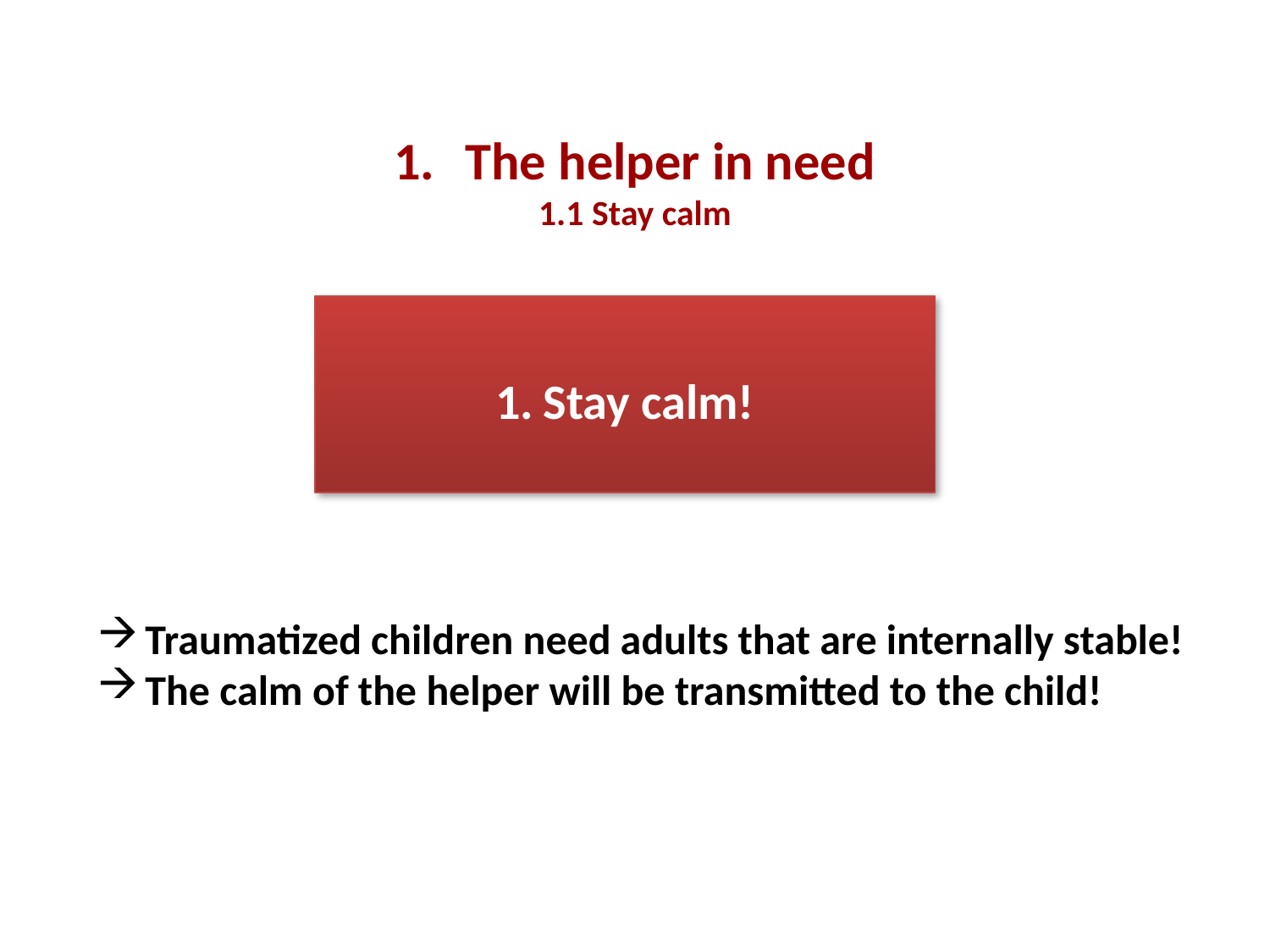

The helper in need
1.1 Stay calm

Stay calm!

Traumatized children need adults that are internally stable!
The calm of the helper will be transmitted to the child!